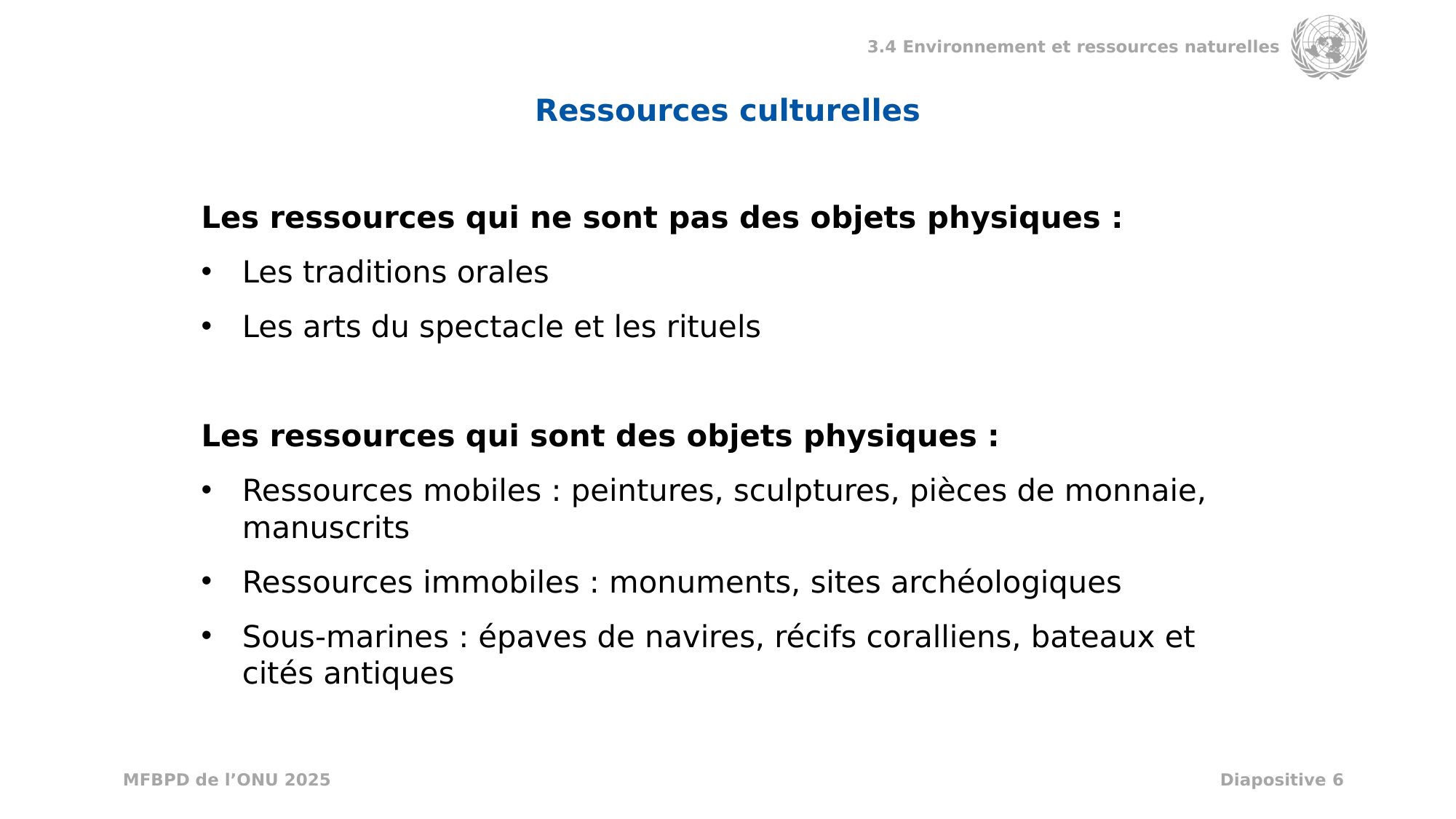

Ressources culturelles
Les ressources qui ne sont pas des objets physiques :
Les traditions orales
Les arts du spectacle et les rituels

Les ressources qui sont des objets physiques :
Ressources mobiles : peintures, sculptures, pièces de monnaie, manuscrits
Ressources immobiles : monuments, sites archéologiques
Sous-marines : épaves de navires, récifs coralliens, bateaux et cités antiques